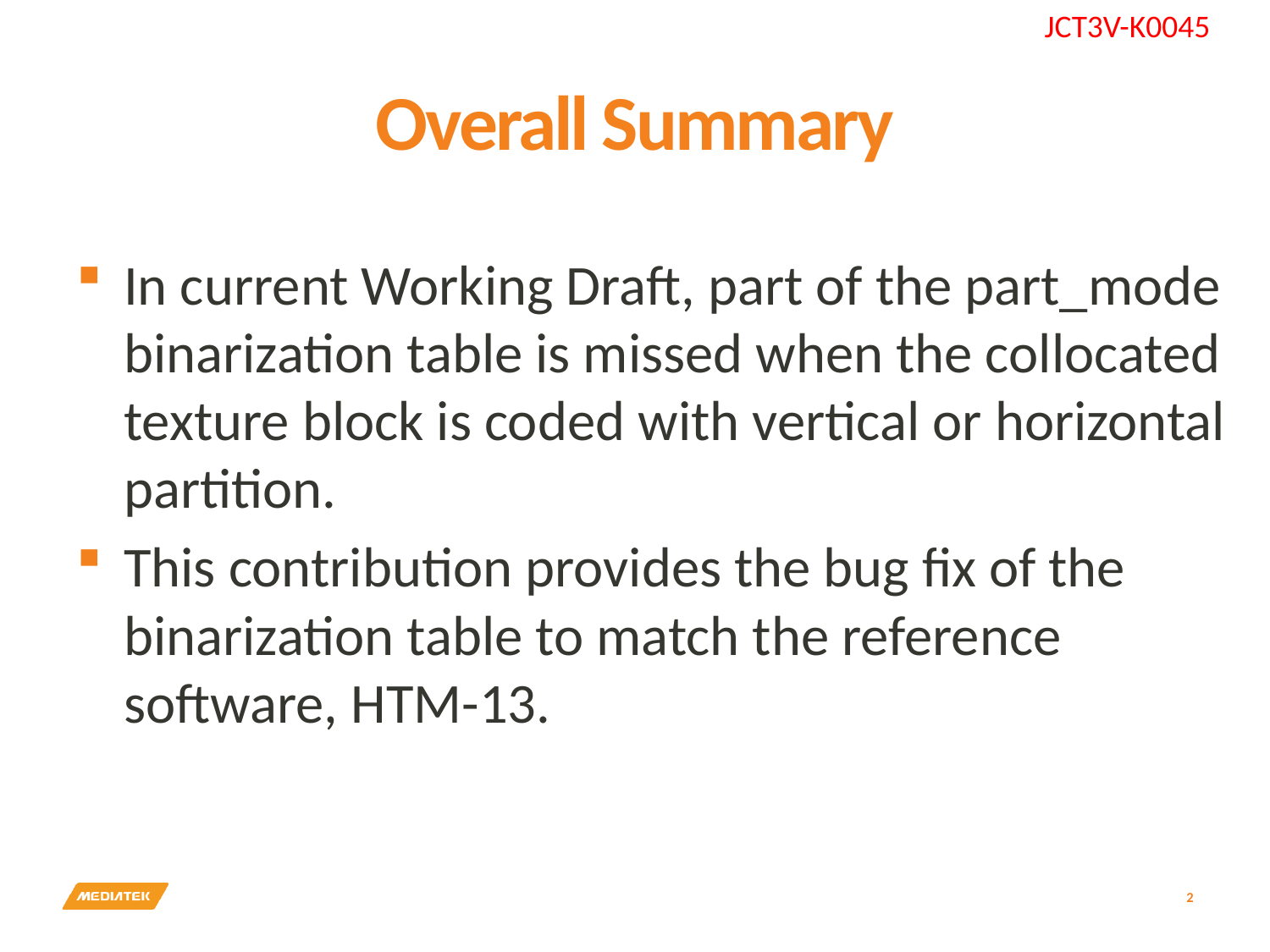

# Overall Summary
In current Working Draft, part of the part_mode binarization table is missed when the collocated texture block is coded with vertical or horizontal partition.
This contribution provides the bug fix of the binarization table to match the reference software, HTM-13.
2